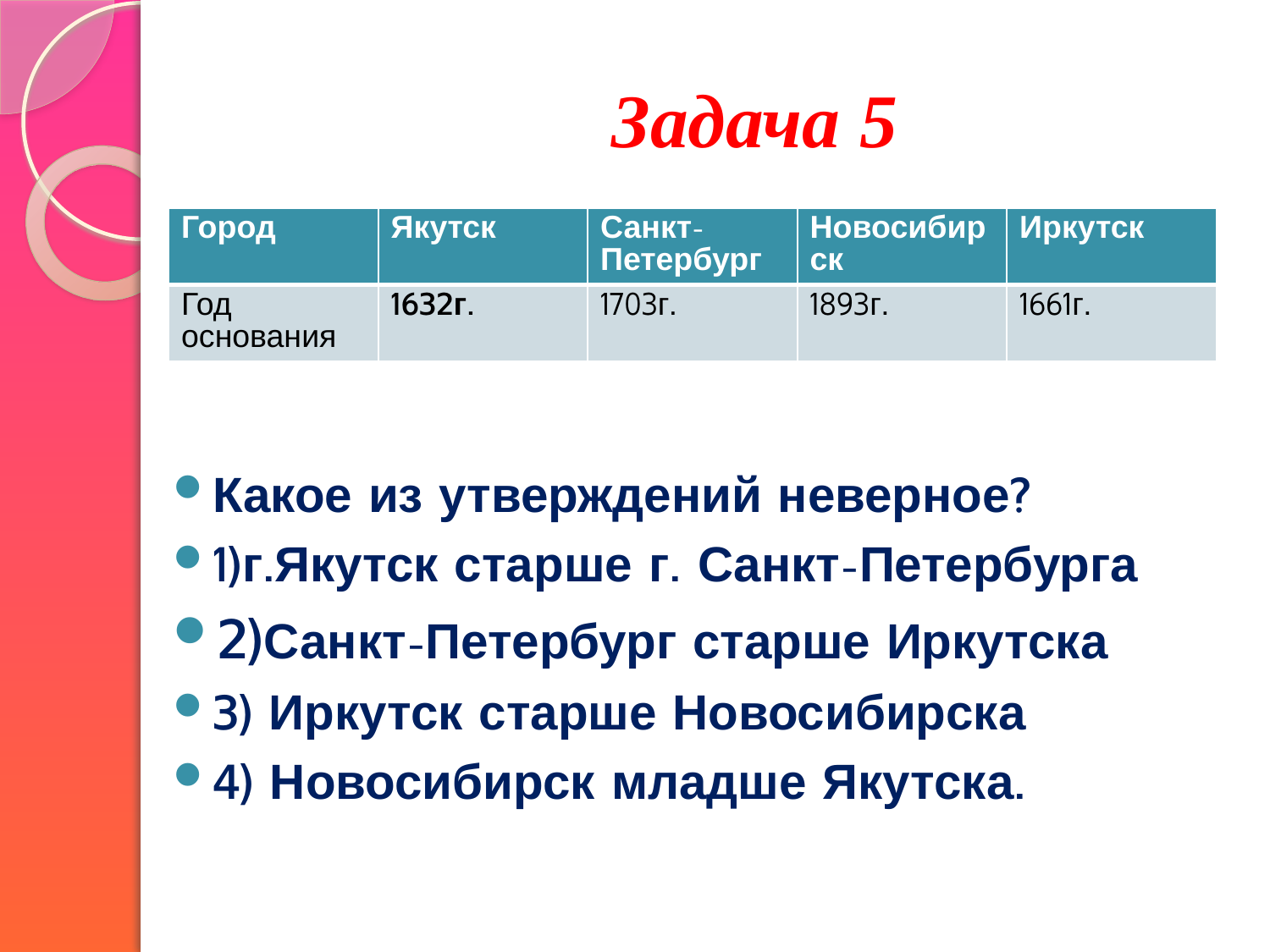

# Задача 5
| Город | Якутск | Санкт-Петербург | Новосибирск | Иркутск |
| --- | --- | --- | --- | --- |
| Год основания | 1632г. | 1703г. | 1893г. | 1661г. |
Какое из утверждений неверное?
1)г.Якутск старше г. Санкт-Петербурга
2)Санкт-Петербург старше Иркутска
3) Иркутск старше Новосибирска
4) Новосибирск младше Якутска.